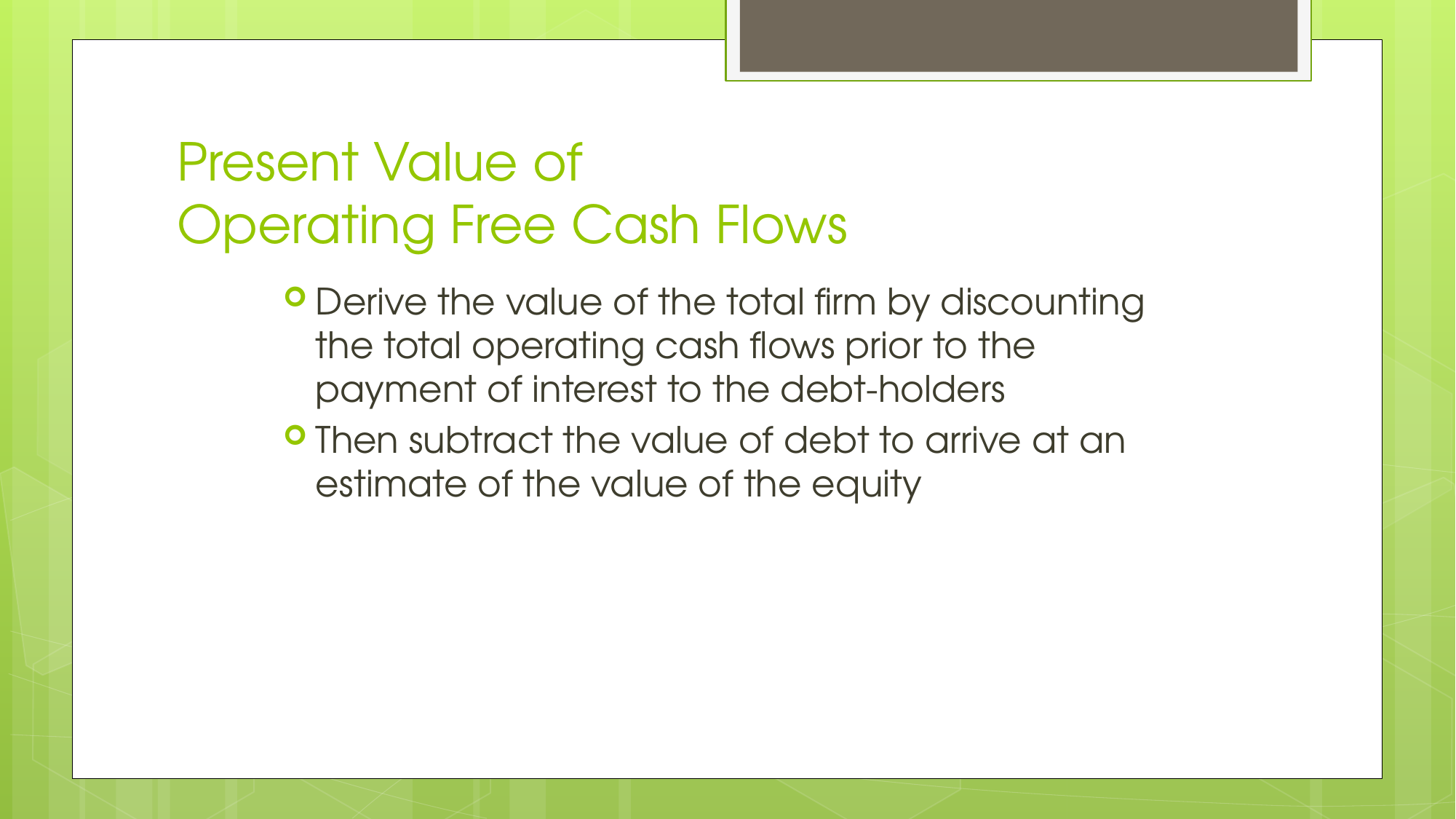

# Present Value of Operating Free Cash Flows
Derive the value of the total firm by discounting the total operating cash flows prior to the payment of interest to the debt-holders
Then subtract the value of debt to arrive at an estimate of the value of the equity